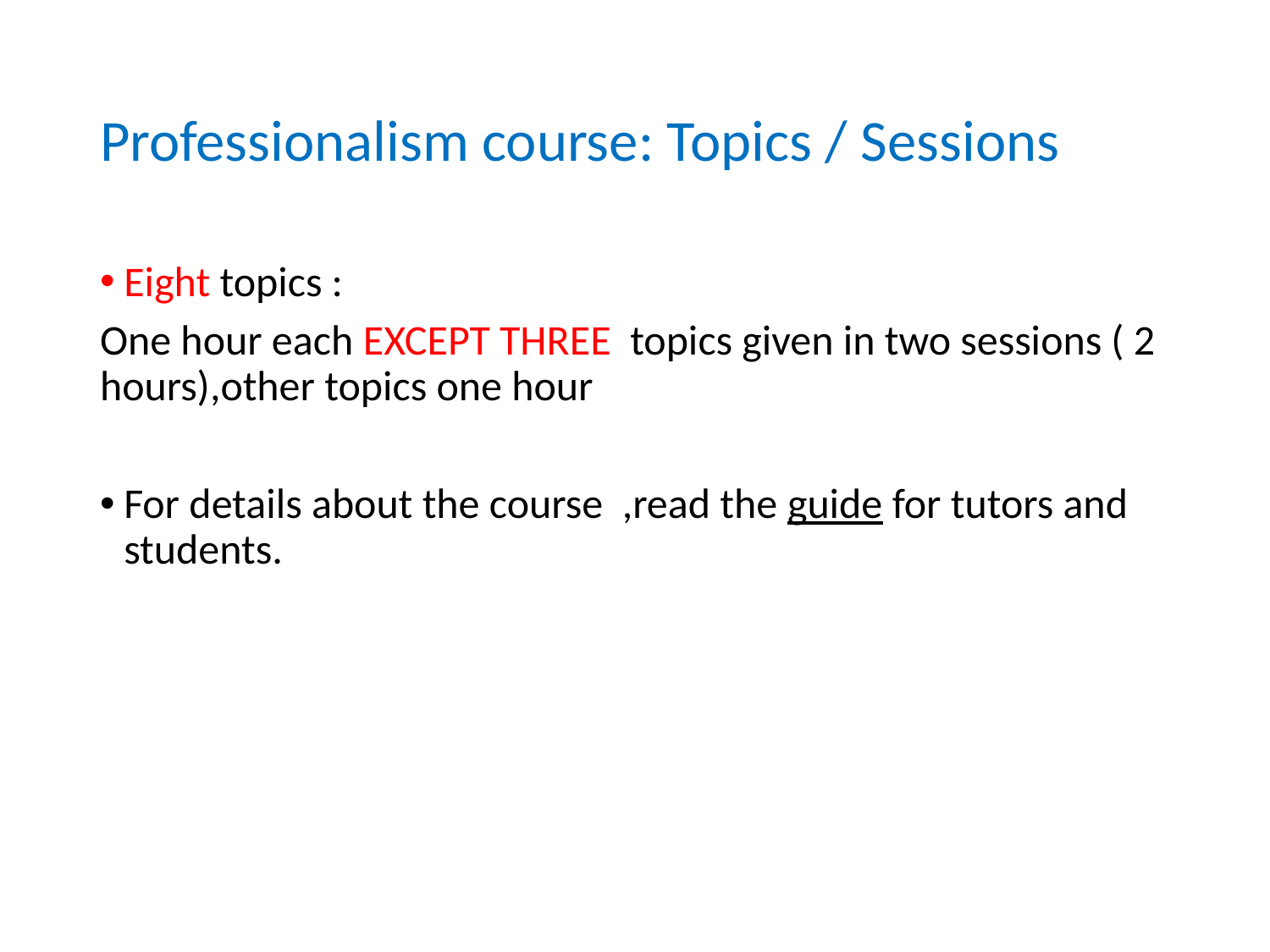

# Professionalism course: Topics / Sessions
Eight topics :
One hour each EXCEPT THREE  topics given in two sessions ( 2 hours),other topics one hour

For details about the course  ,read the guide for tutors and students.